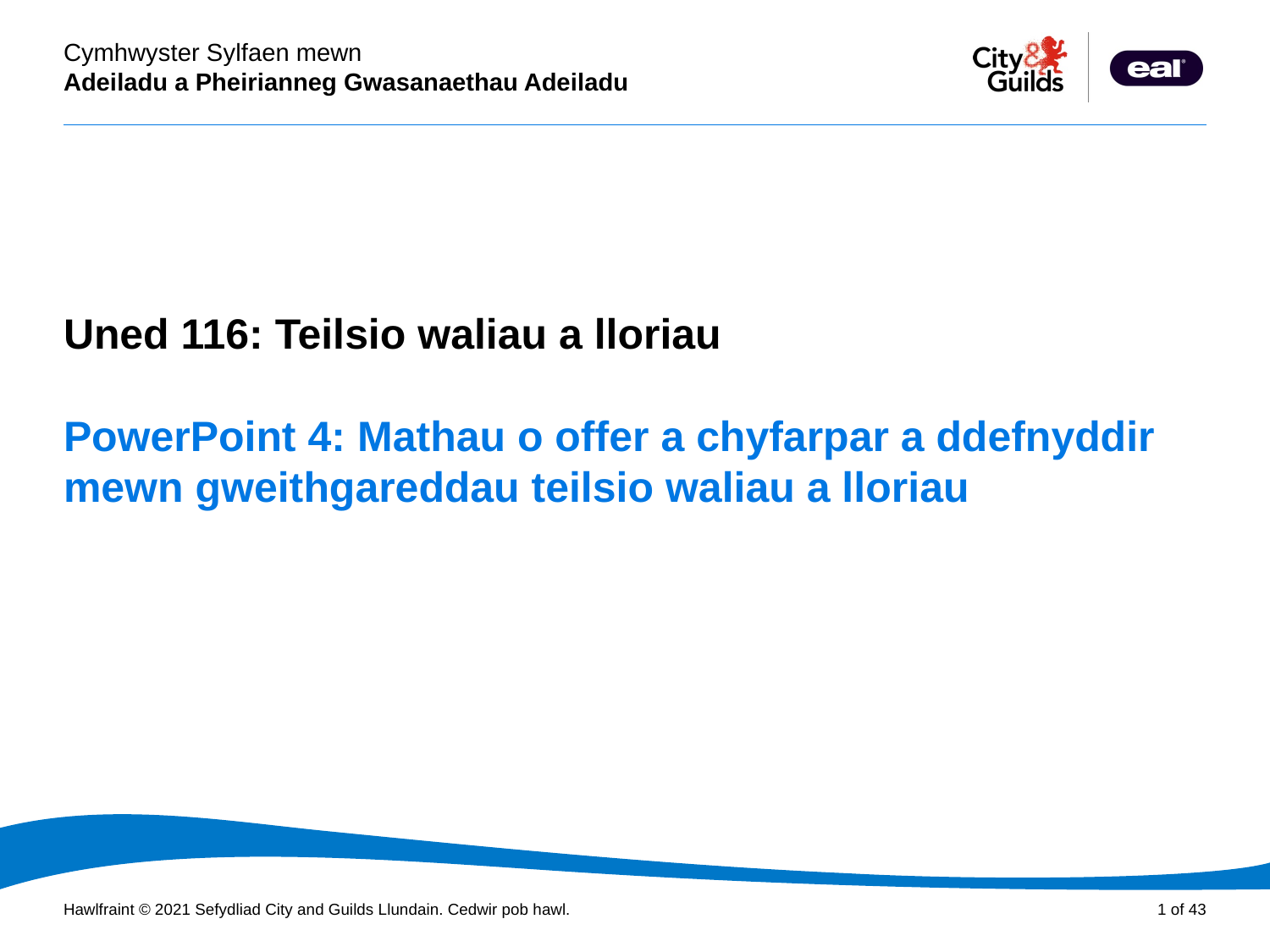

Cyflwyniad PowerPoint
Uned 116: Teilsio waliau a lloriau
# PowerPoint 4: Mathau o offer a chyfarpar a ddefnyddir mewn gweithgareddau teilsio waliau a lloriau